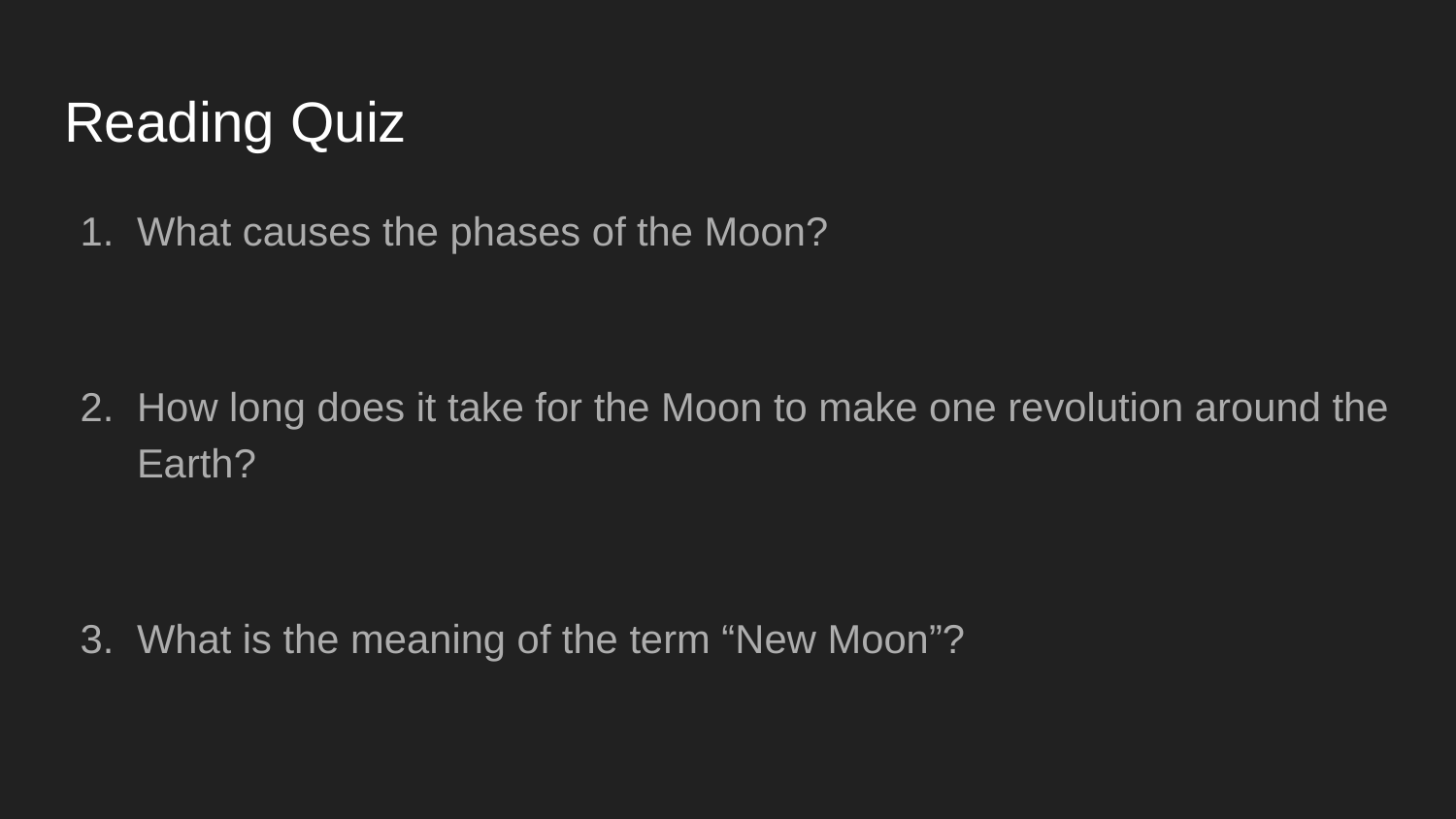

# Reading Quiz
What causes the phases of the Moon?

How long does it take for the Moon to make one revolution around the Earth?

What is the meaning of the term “New Moon”?